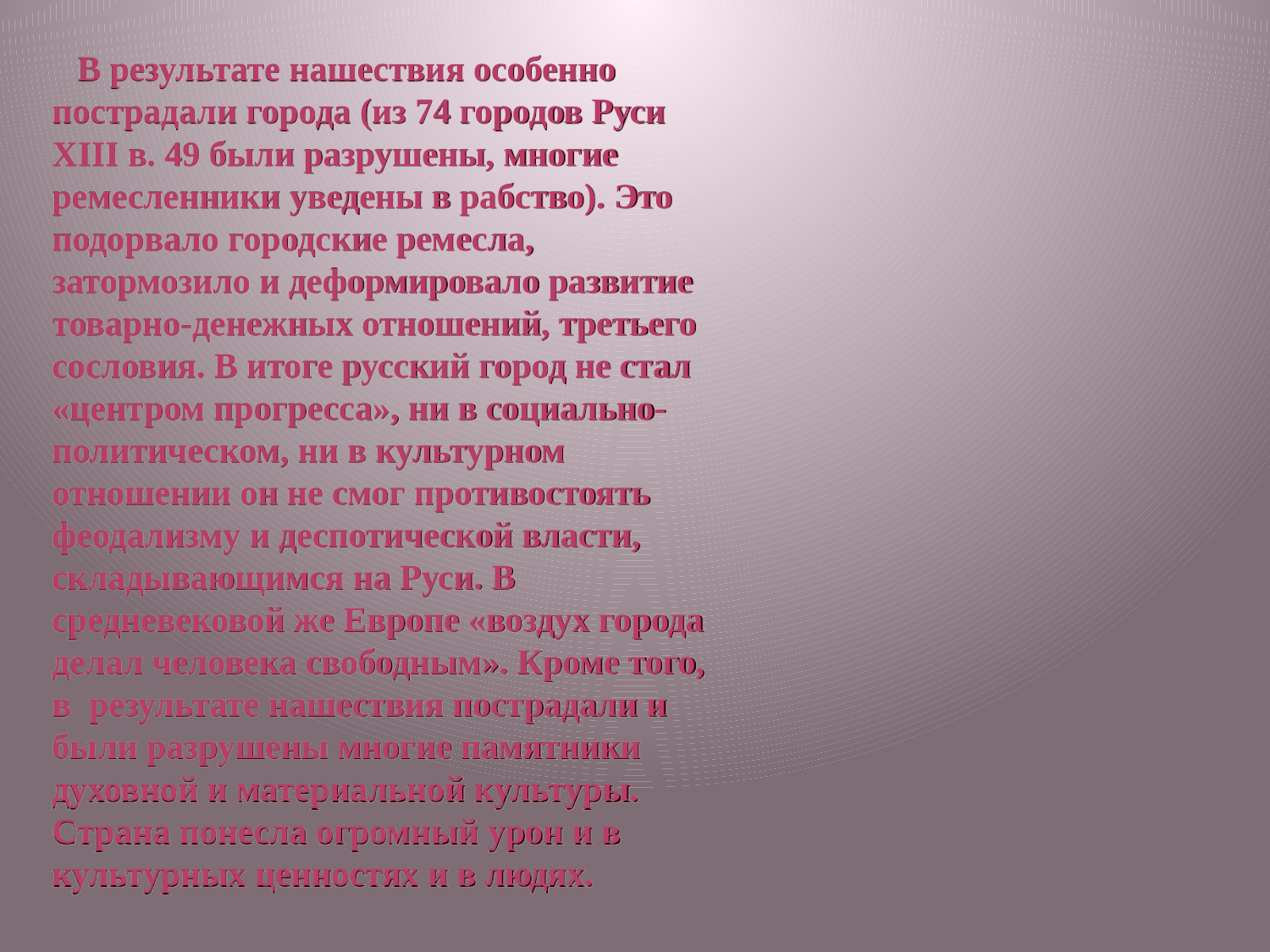

В результате нашествия особенно пострадали города (из 74 городов Руси XIII в. 49 были разрушены, многие ремесленники уведены в рабство). Это подорвало городские ремесла, затормозило и деформировало развитие товарно-денежных отношений, третьего сословия. В итоге русский город не стал «центром прогресса», ни в социально-политическом, ни в культурном отношении он не смог противостоять феодализму и деспотической власти, складывающимся на Руси. В средневековой же Европе «воздух города делал человека свободным». Кроме того, в  результате нашествия пострадали и были разрушены многие памятники духовной и материальной культуры. Страна понесла огромный урон и в культурных ценностях и в людях.